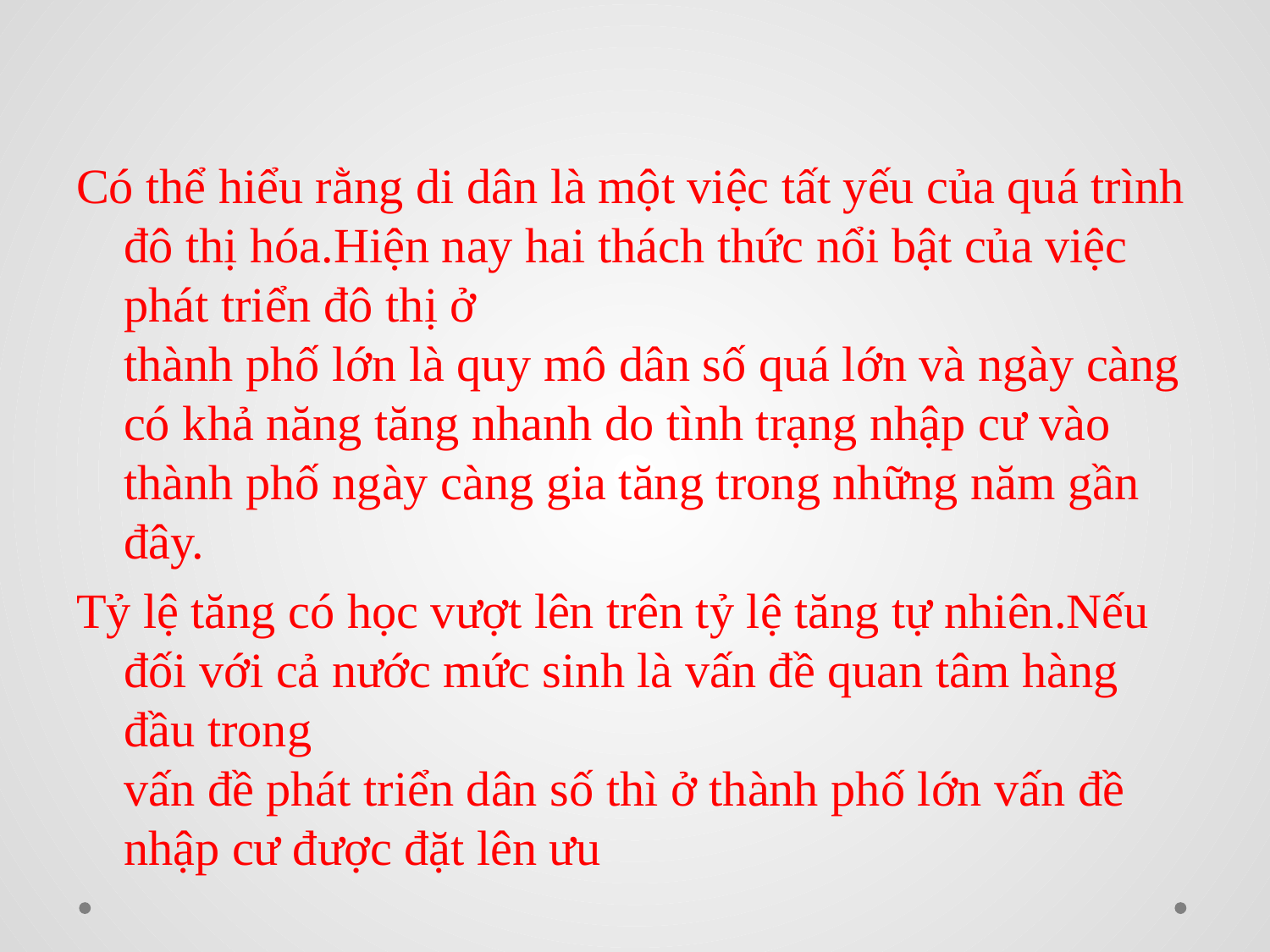

#
Có thể hiểu rằng di dân là một việc tất yếu của quá trình đô thị hóa.Hiện nay hai thách thức nổi bật của việc phát triển đô thị ở
thành phố lớn là quy mô dân số quá lớn và ngày càng có khả năng tăng nhanh do tình trạng nhập cư vào thành phố ngày càng gia tăng trong những năm gần đây.
Tỷ lệ tăng có học vượt lên trên tỷ lệ tăng tự nhiên.Nếu đối với cả nước mức sinh là vấn đề quan tâm hàng đầu trong
vấn đề phát triển dân số thì ở thành phố lớn vấn đề nhập cư được đặt lên ưu